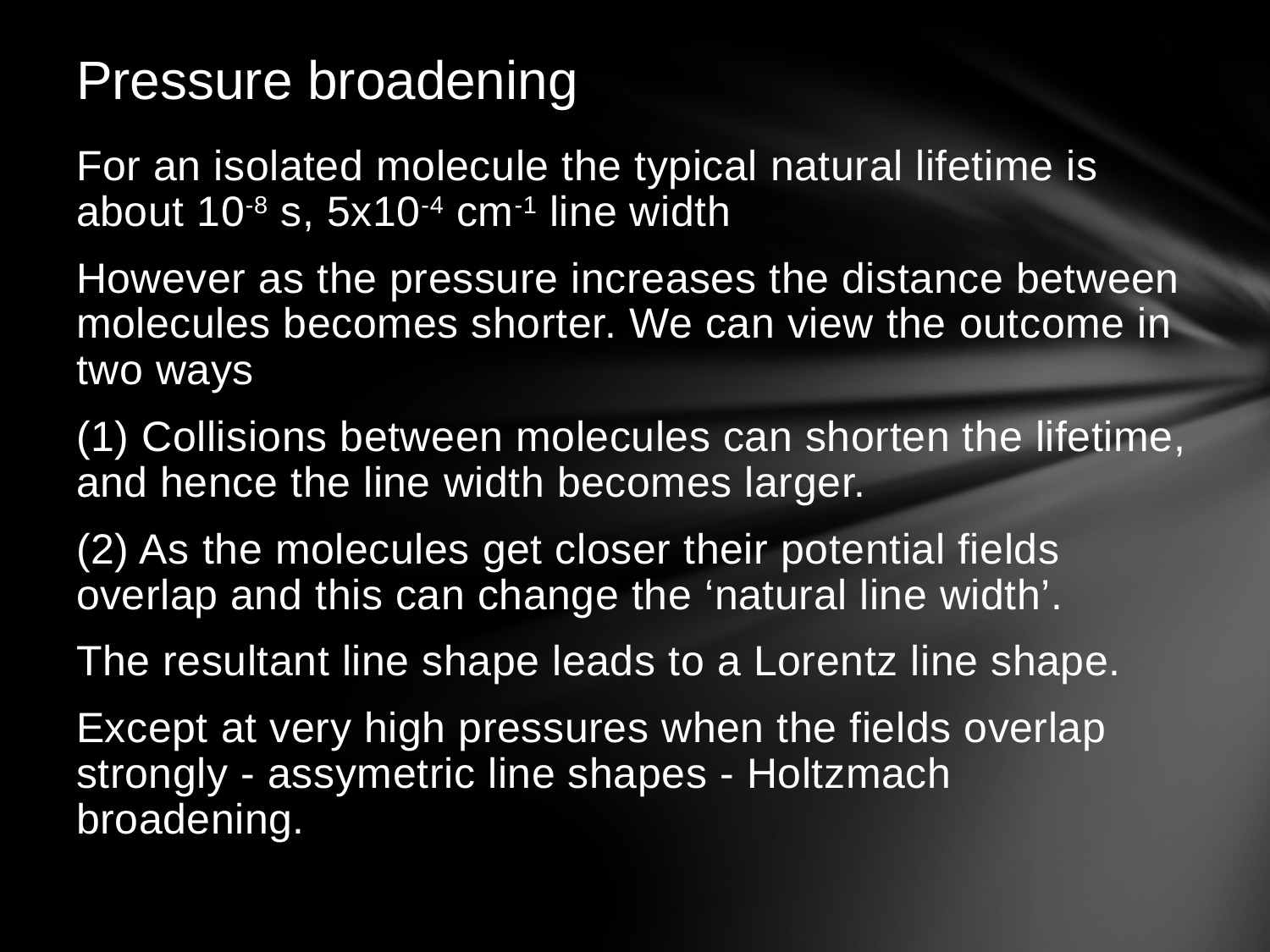

# Pressure broadening
For an isolated molecule the typical natural lifetime is about 10-8 s, 5x10-4 cm-1 line width
However as the pressure increases the distance between molecules becomes shorter. We can view the outcome in two ways
(1) Collisions between molecules can shorten the lifetime, and hence the line width becomes larger.
(2) As the molecules get closer their potential fields overlap and this can change the ‘natural line width’.
The resultant line shape leads to a Lorentz line shape.
Except at very high pressures when the fields overlap strongly - assymetric line shapes - Holtzmach broadening.